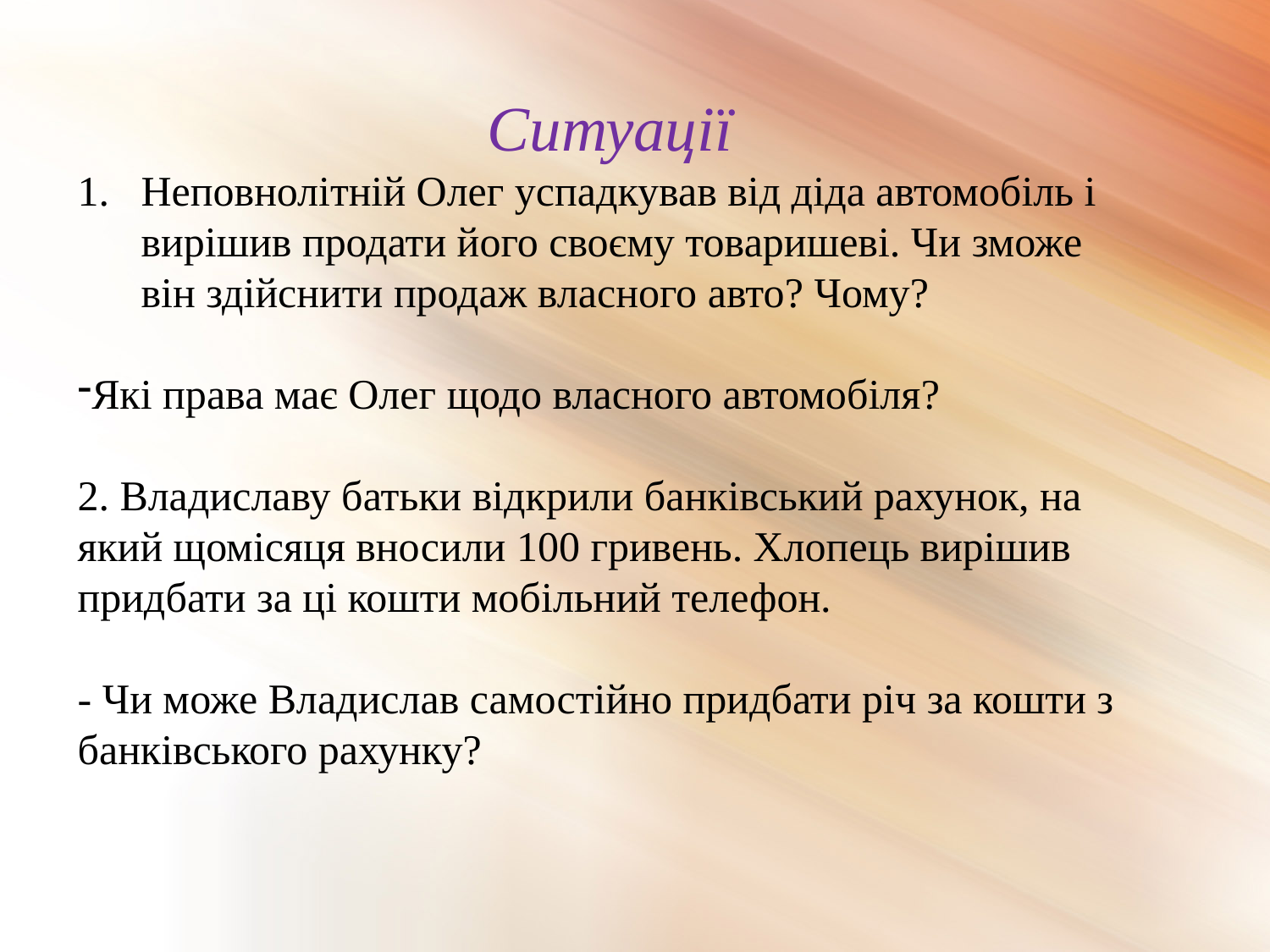

Ситуації
Неповнолітній Олег успадкував від діда автомобіль і вирішив продати його своєму товаришеві. Чи зможе він здійснити продаж власного авто? Чому?

Які права має Олег щодо власного автомобіля?

2. Владиславу батьки відкрили банківський рахунок, на який щомісяця вносили 100 гривень. Хлопець вирішив придбати за ці кошти мобільний телефон.

- Чи може Владислав самостійно придбати річ за кошти з банківського рахунку?